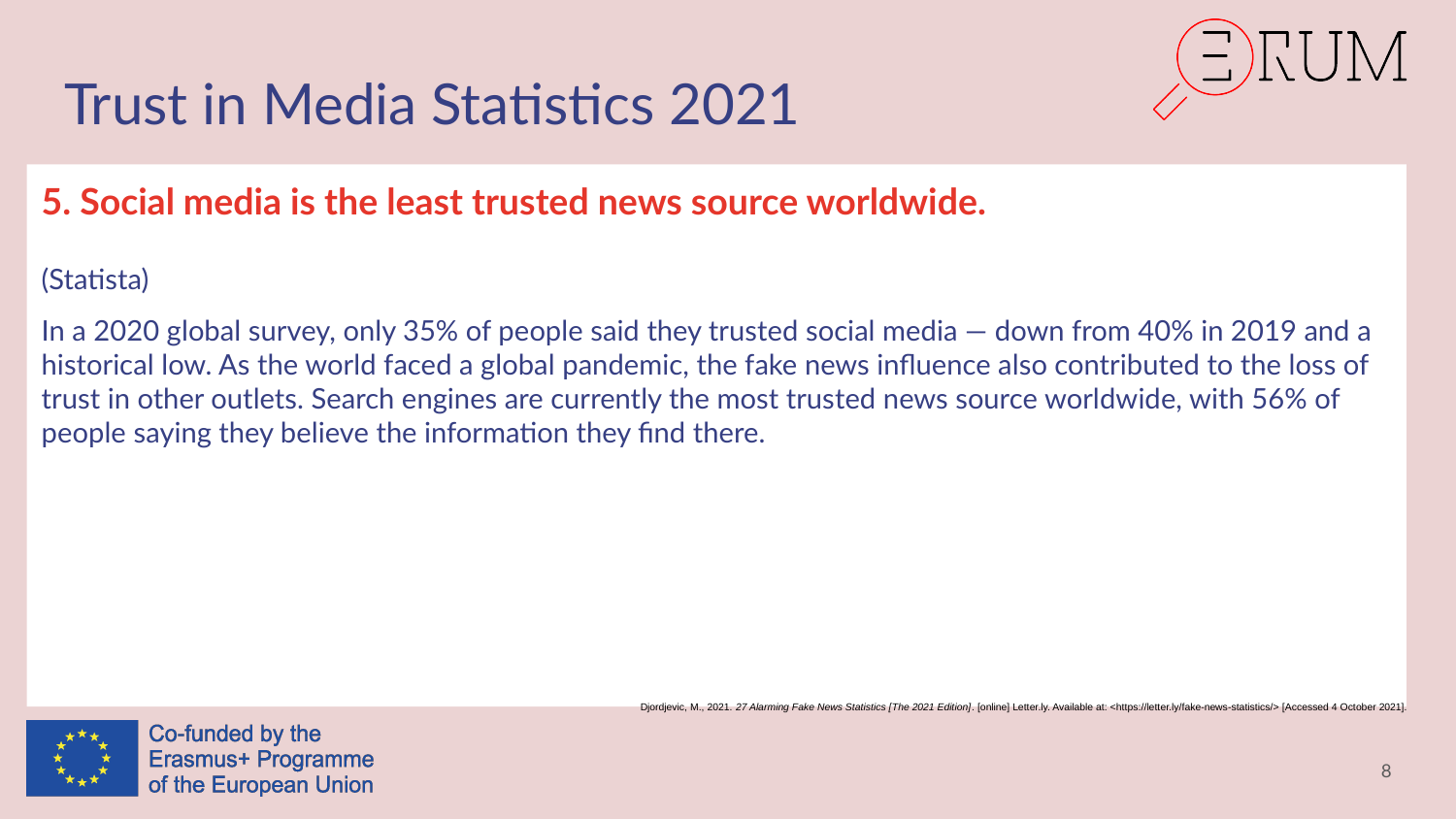

# Trust in Media Statistics 2021
5. Social media is the least trusted news source worldwide.
(Statista)
In a 2020 global survey, only 35% of people said they trusted social media — down from 40% in 2019 and a historical low. As the world faced a global pandemic, the fake news influence also contributed to the loss of trust in other outlets. Search engines are currently the most trusted news source worldwide, with 56% of people saying they believe the information they find there.

Djordjevic, M., 2021. 27 Alarming Fake News Statistics [The 2021 Edition]. [online] Letter.ly. Available at: <https://letter.ly/fake-news-statistics/> [Accessed 4 October 2021].
8